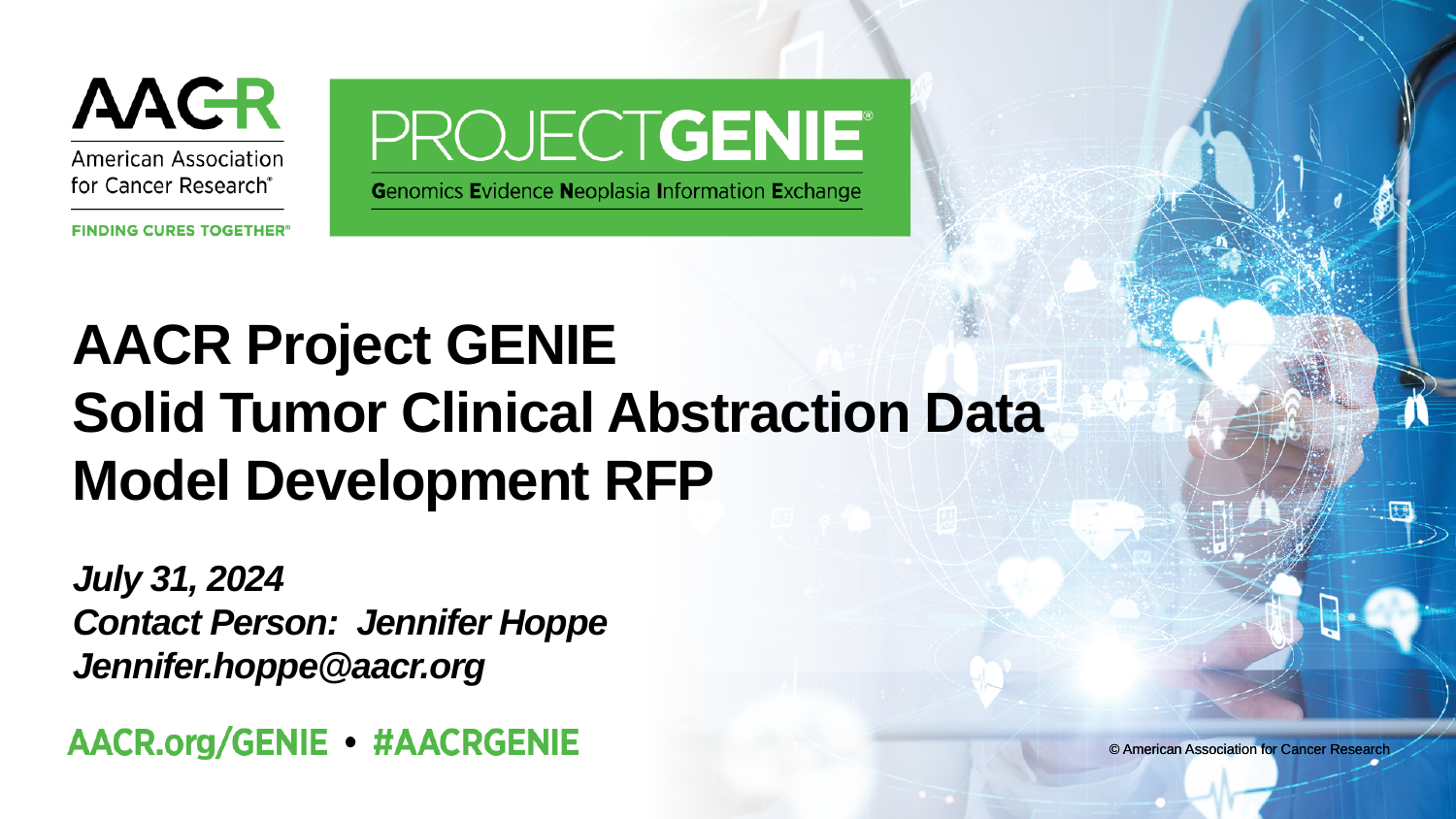

# AACR Project GENIE Solid Tumor Clinical Abstraction Data Model Development RFP July 31, 2024 Contact Person:  Jennifer Hoppe Jennifer.hoppe@aacr.org